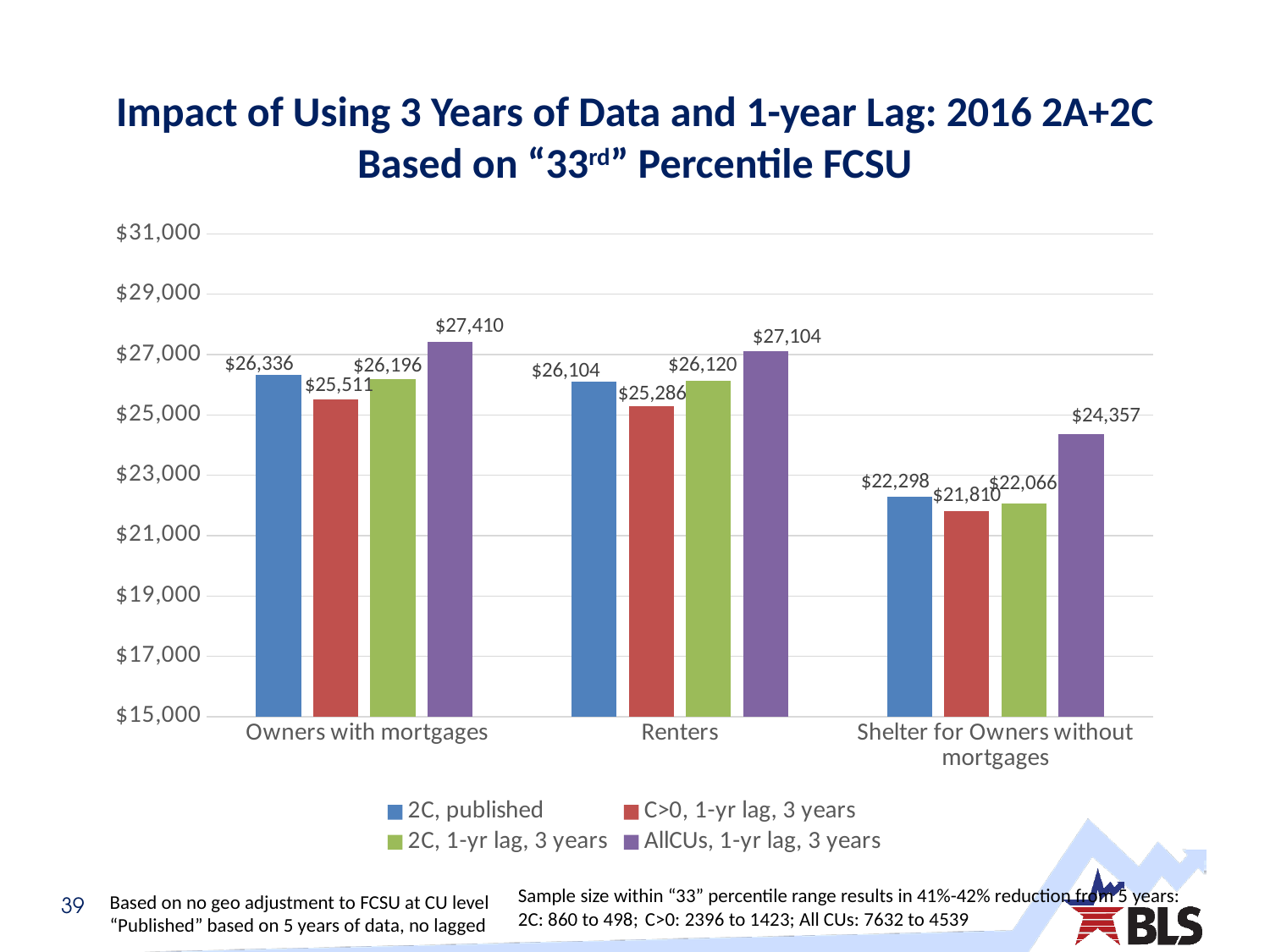

# Impact of Using 3 Years of Data and 1-year Lag: 2016 2A+2C Based on “33rd” Percentile FCSU

### Chart

| Category | 2C, published  | C>0, 1-yr lag, 3 years | 2C, 1-yr lag, 3 years | AllCUs, 1-yr lag, 3 years |
|---|---|---|---|---|
|  Owners with mortgages | 26335.619055 | 25511.3616073551 | 26196.4383798008 | 27409.6174347376 |
| Renters | 26104.306345 | 25286.4010511541 | 26119.9276909384 | 27103.930908312 |
| Shelter for Owners without mortgages | 22298.214204 | 21810.2699006196 | 22065.9083273263 | 24356.6397720349 |
Sample size within “33” percentile range results in 41%-42% reduction from 5 years:
2C: 860 to 498; 	C>0: 2396 to 1423; All CUs: 7632 to 4539
Based on no geo adjustment to FCSU at CU level
“Published” based on 5 years of data, no lagged
39